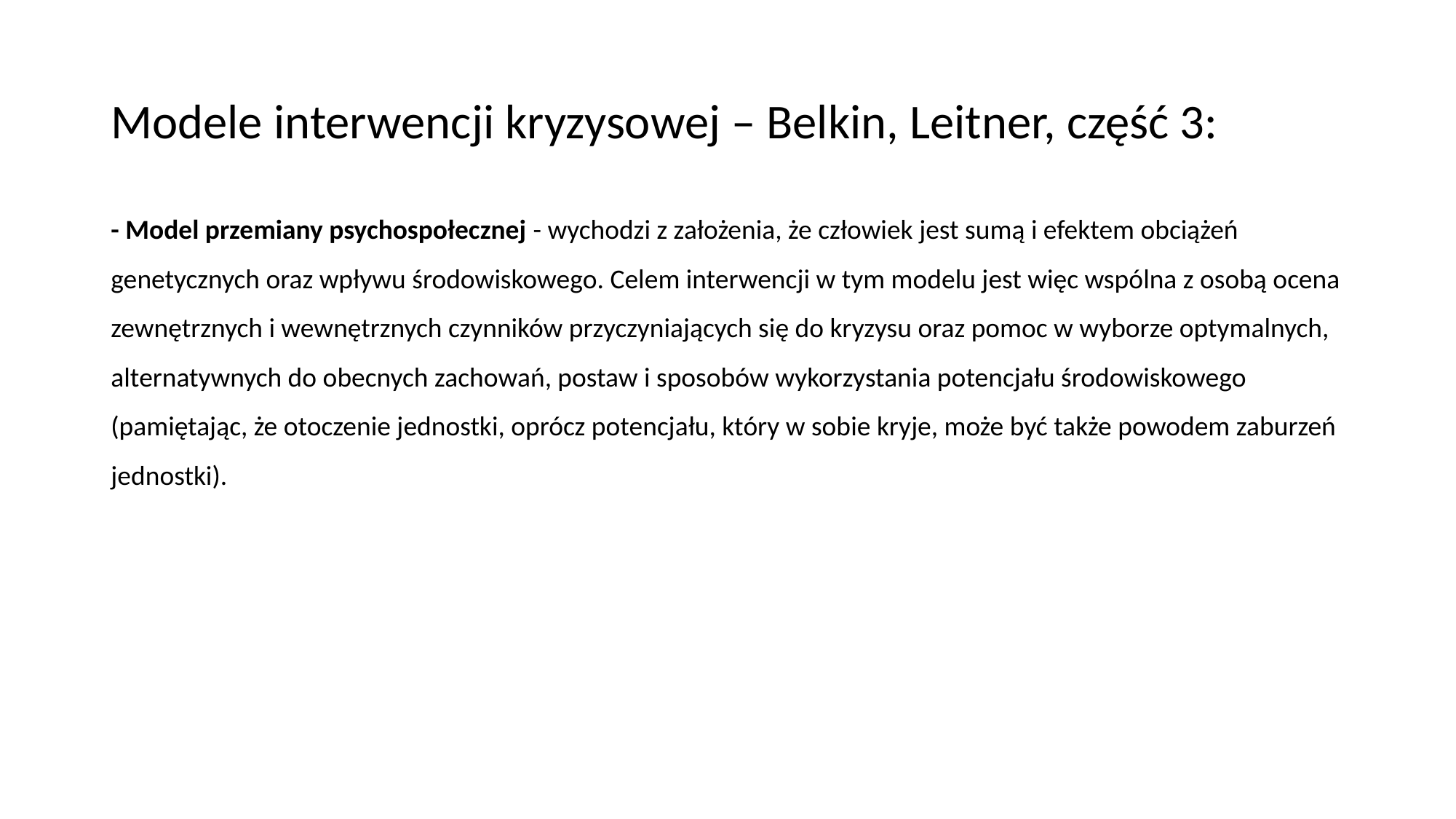

# Modele interwencji kryzysowej – Belkin, Leitner, część 3:
- Model przemiany psychospołecznej - wychodzi z założenia, że człowiek jest sumą i efektem obciążeń genetycznych oraz wpływu środowiskowego. Celem interwencji w tym modelu jest więc wspólna z osobą ocena zewnętrznych i wewnętrznych czynników przyczyniających się do kryzysu oraz pomoc w wyborze optymalnych, alternatywnych do obecnych zachowań, postaw i sposobów wykorzystania potencjału środowiskowego (pamiętając, że otoczenie jednostki, oprócz potencjału, który w sobie kryje, może być także powodem zaburzeń jednostki).